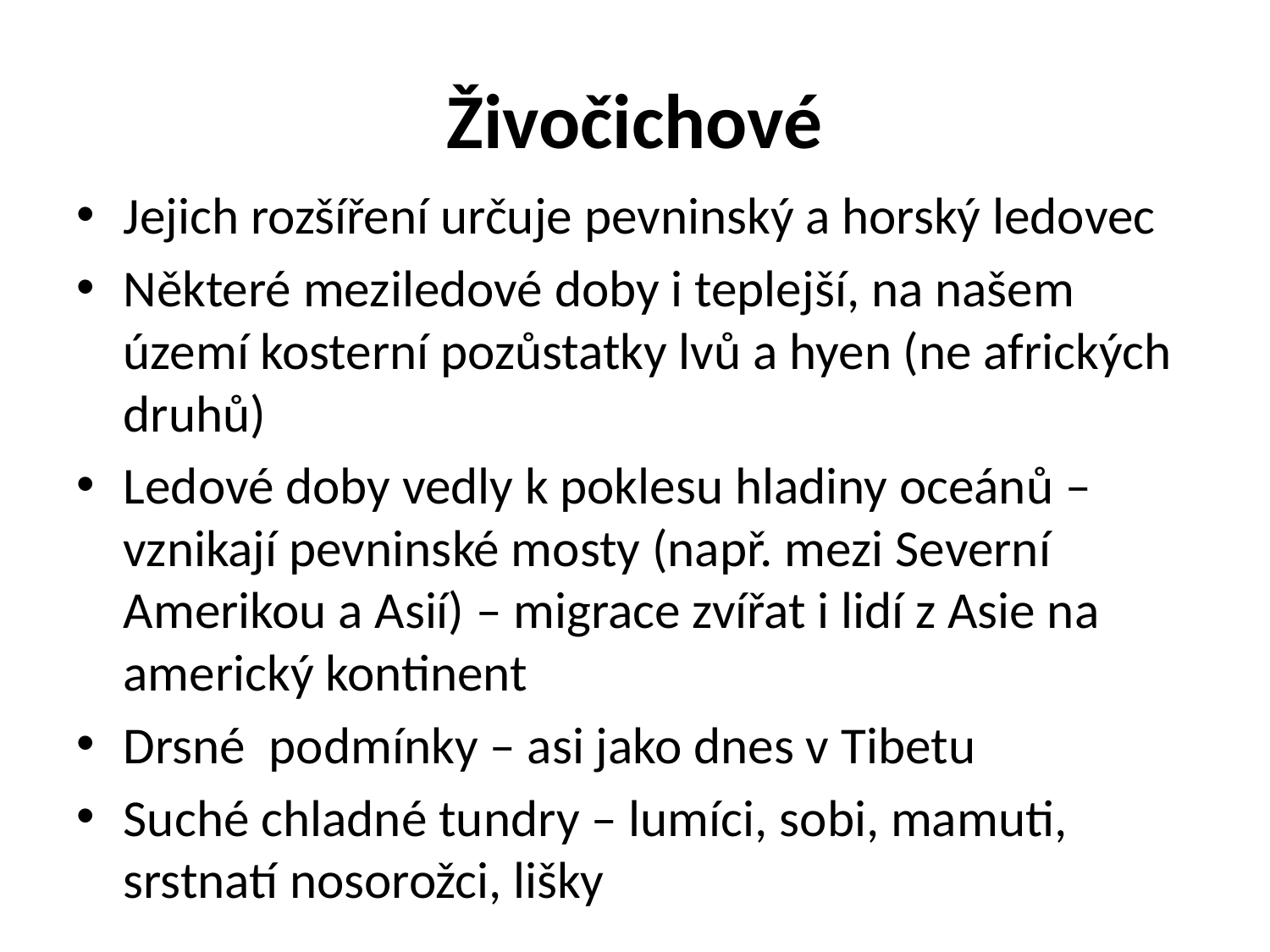

# Živočichové
Jejich rozšíření určuje pevninský a horský ledovec
Některé meziledové doby i teplejší, na našem území kosterní pozůstatky lvů a hyen (ne afrických druhů)
Ledové doby vedly k poklesu hladiny oceánů – vznikají pevninské mosty (např. mezi Severní Amerikou a Asií) – migrace zvířat i lidí z Asie na americký kontinent
Drsné  podmínky – asi jako dnes v Tibetu
Suché chladné tundry – lumíci, sobi, mamuti, srstnatí nosorožci, lišky